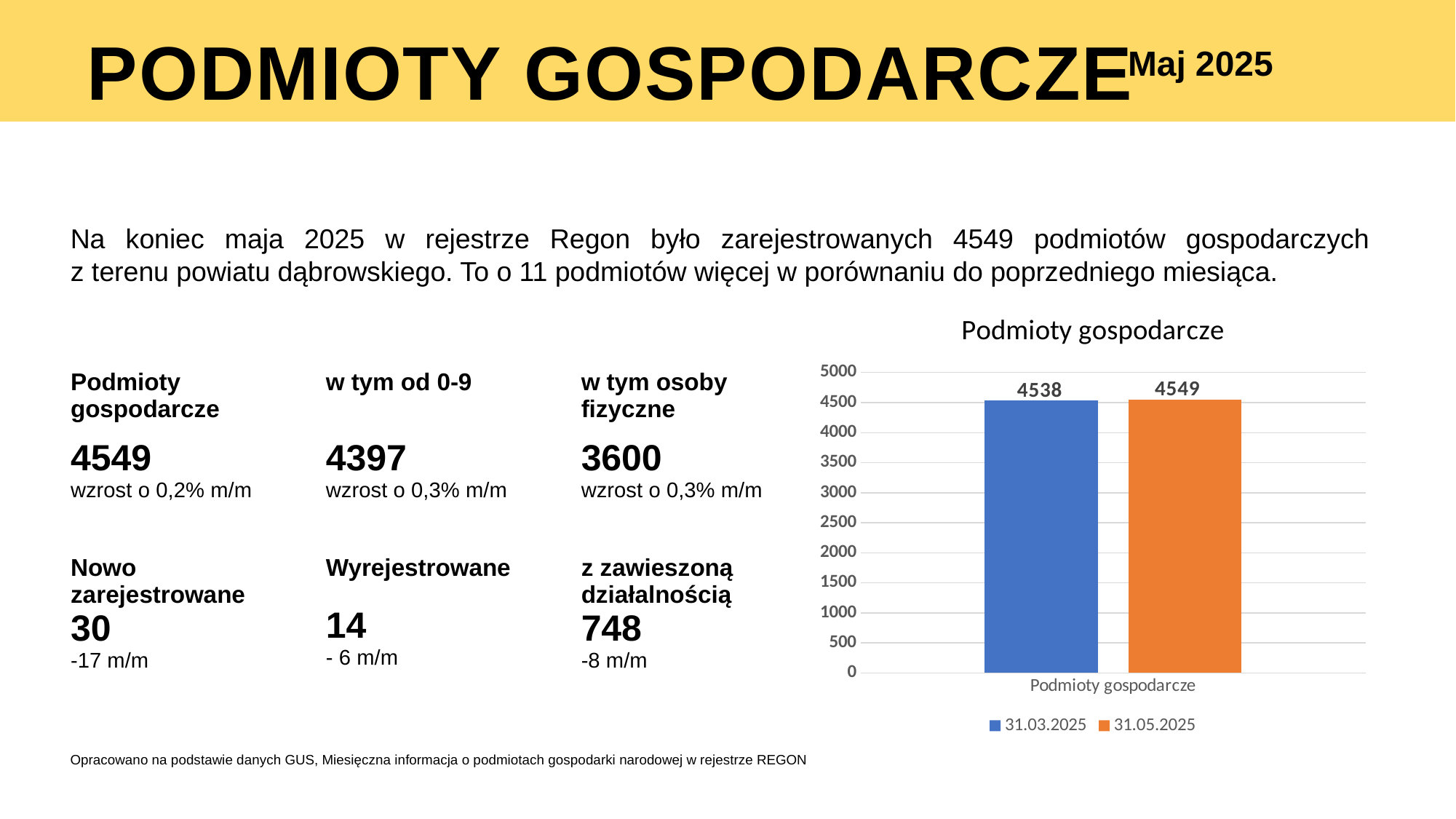

PODMIOTY GOSPODARCZE
Maj 2025

Na koniec maja 2025 w rejestrze Regon było zarejestrowanych 4549 podmiotów gospodarczych
z terenu powiatu dąbrowskiego. To o 11 podmiotów więcej w porównaniu do poprzedniego miesiąca.

### Chart: Podmioty gospodarcze

| Category | 31.03.2025 | 31.05.2025 |
|---|---|---|
| Podmioty gospodarcze | 4538.0 | 4549.0 |
| Podmioty gospodarcze | w tym od 0-9 | w tym osoby fizyczne |
| --- | --- | --- |
| 4549 wzrost o 0,2% m/m | 4397 wzrost o 0,3% m/m | 3600 wzrost o 0,3% m/m |
|  |  |  |
| Nowo zarejestrowane 30 -17 m/m | Wyrejestrowane 14 - 6 m/m | z zawieszoną działalnością 748 -8 m/m |
|  |  |  |
Opracowano na podstawie danych GUS, Miesięczna informacja o podmiotach gospodarki narodowej w rejestrze REGON